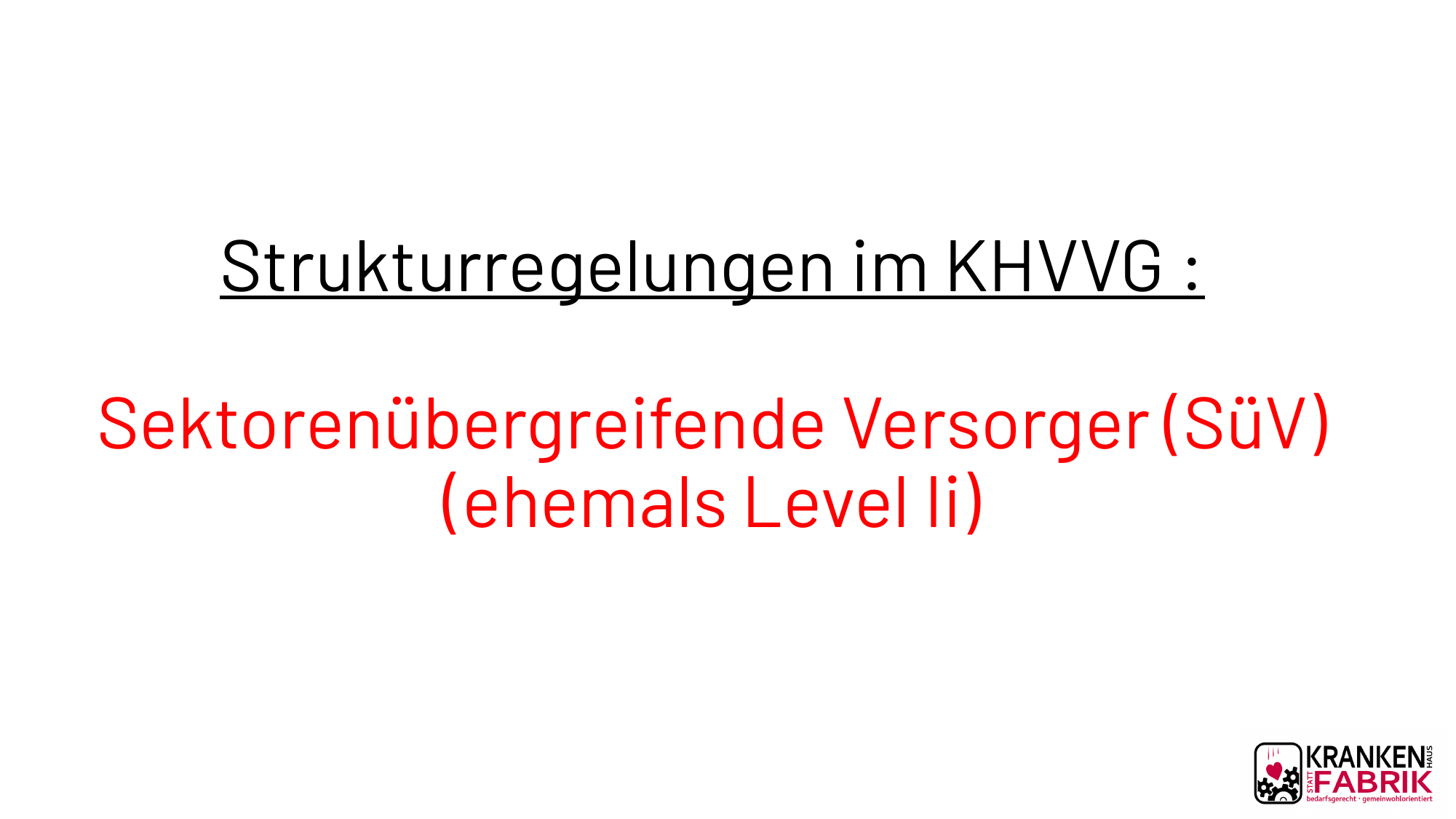

# Strukturregelungen im KHVVG : Sektorenübergreifende Versorger (SüV) (ehemals Level Ii)